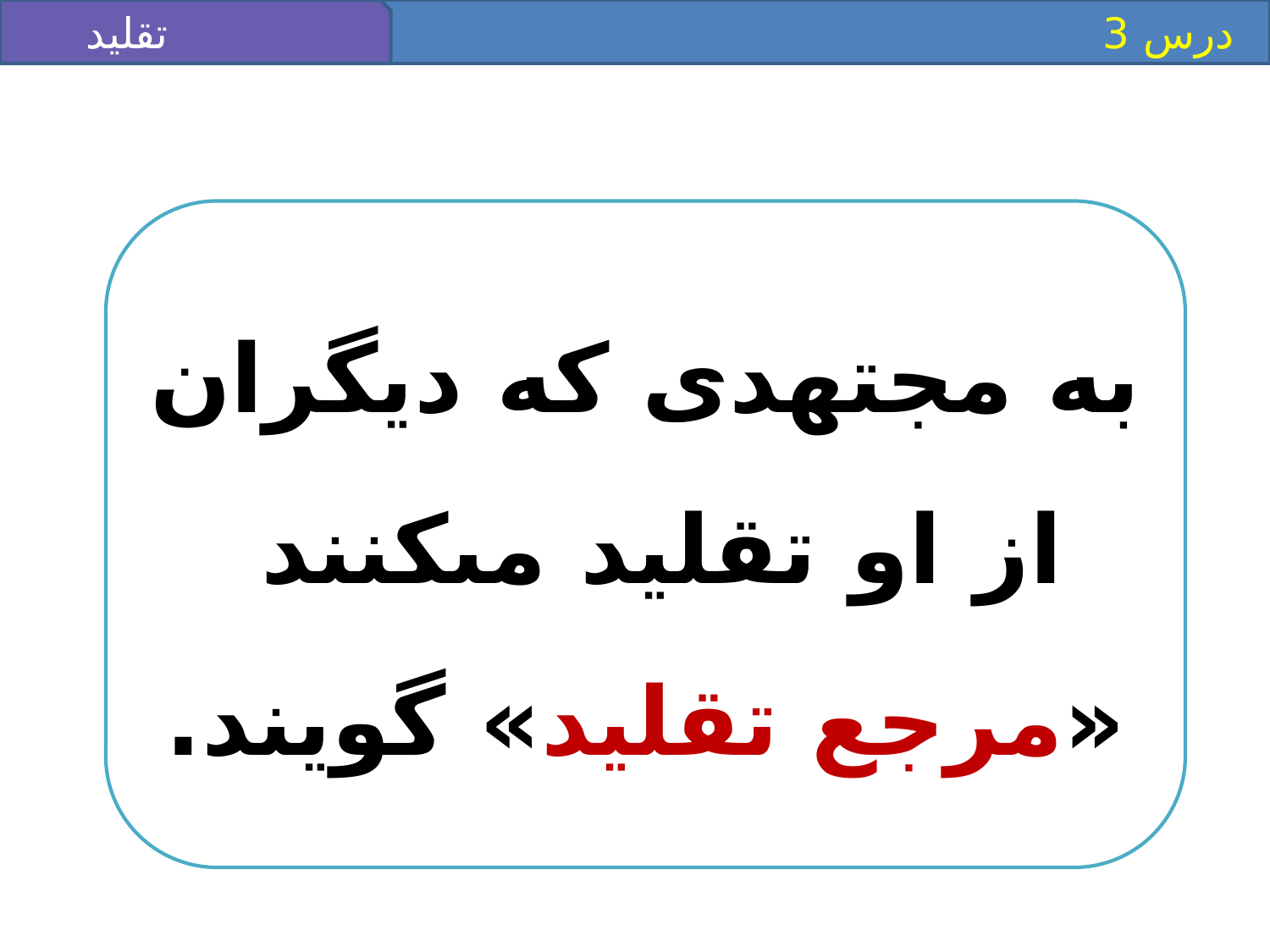

تقليد
 درس 3

به مجتهدى كه ديگران از او تقليد مى‏كنند
«مرجع تقليد» گويند.